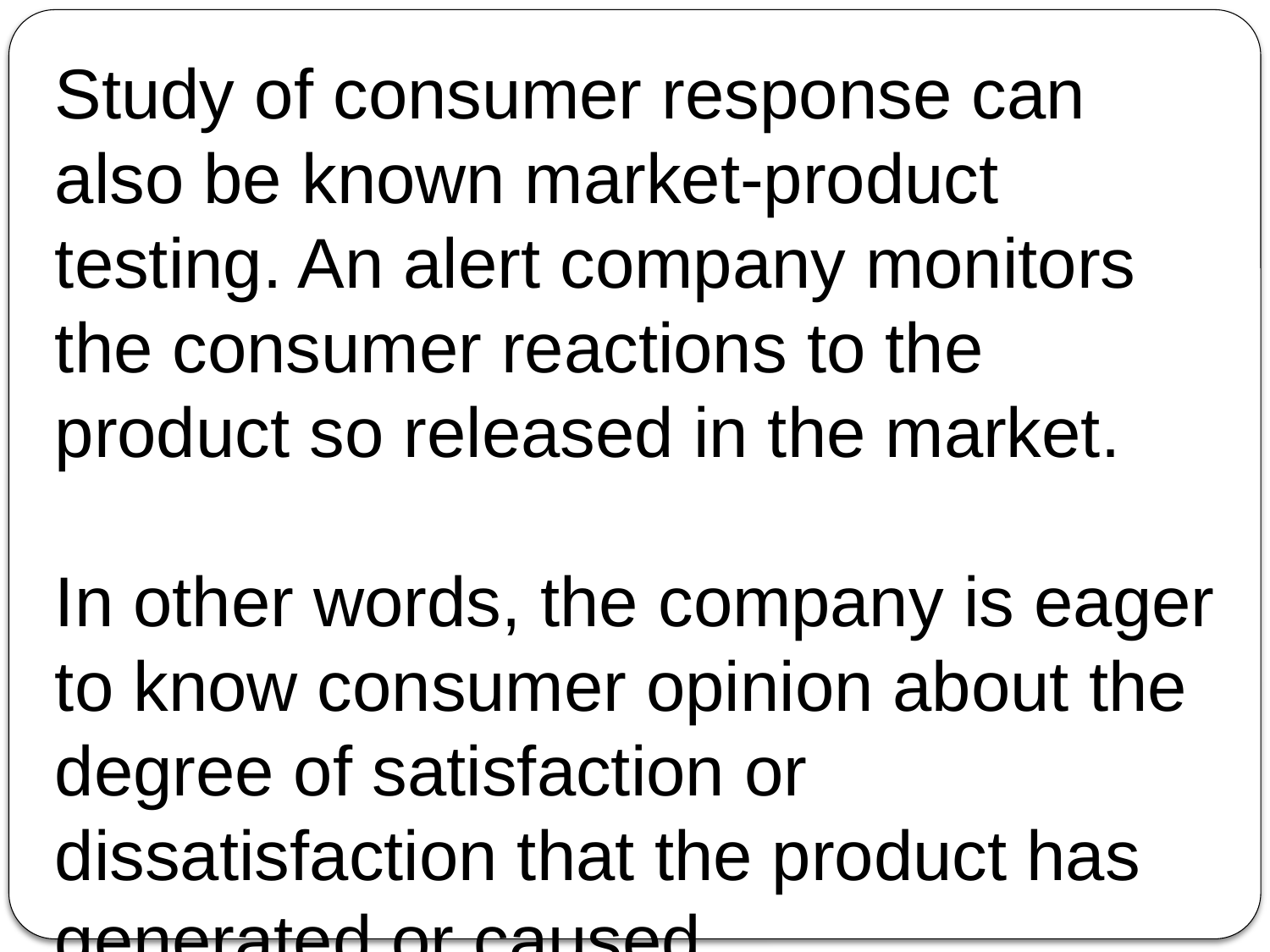

Study of consumer response can also be known market-product testing. An alert company monitors the consumer reactions to the product so released in the market.

In other words, the company is eager to know consumer opinion about the degree of satisfaction or dissatisfaction that the product has generated or caused.